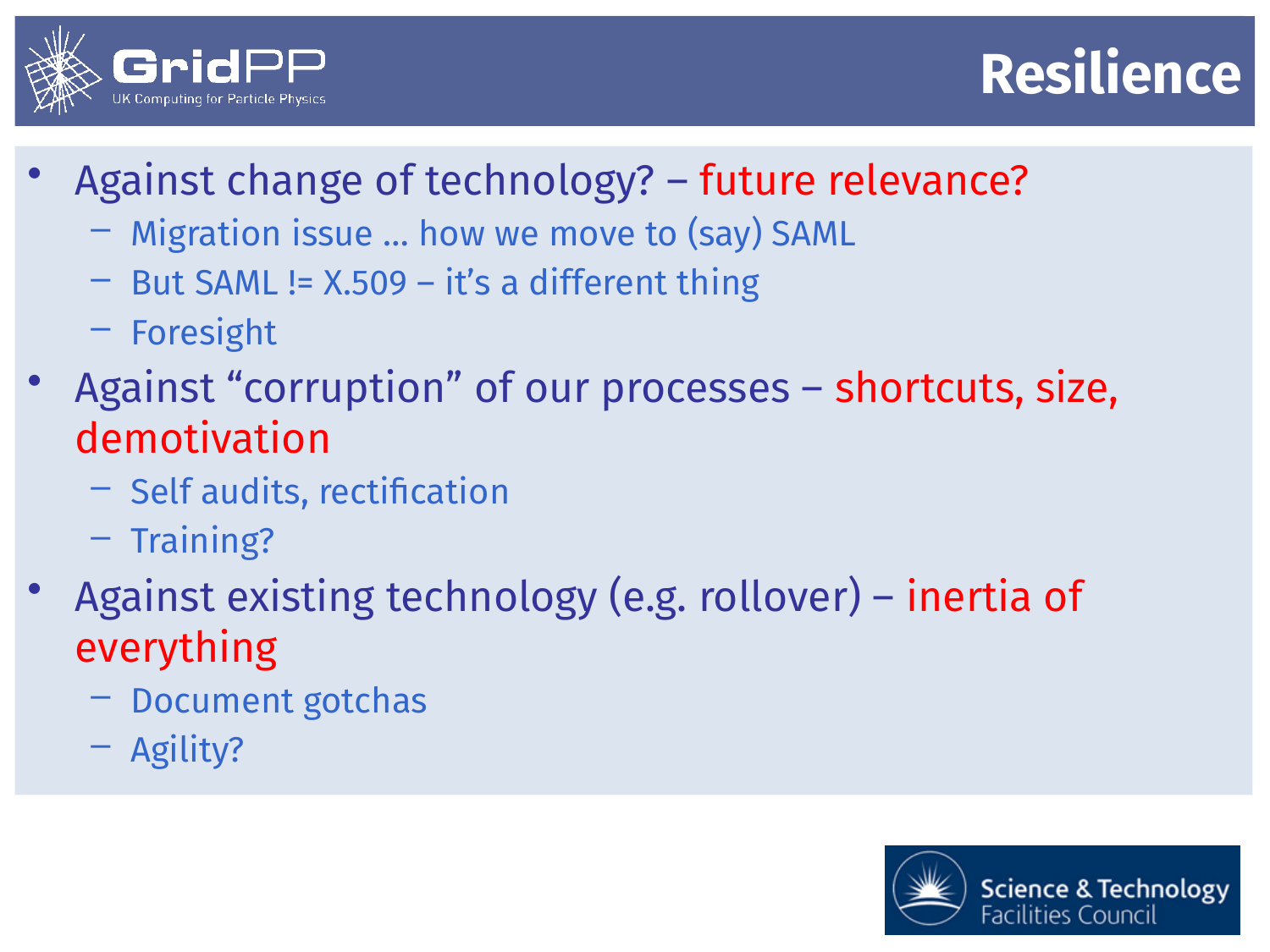

# Resilience
Against change of technology? – future relevance?
Migration issue … how we move to (say) SAML
But SAML != X.509 – it’s a different thing
Foresight
Against “corruption” of our processes – shortcuts, size, demotivation
Self audits, rectification
Training?
Against existing technology (e.g. rollover) – inertia of everything
Document gotchas
Agility?